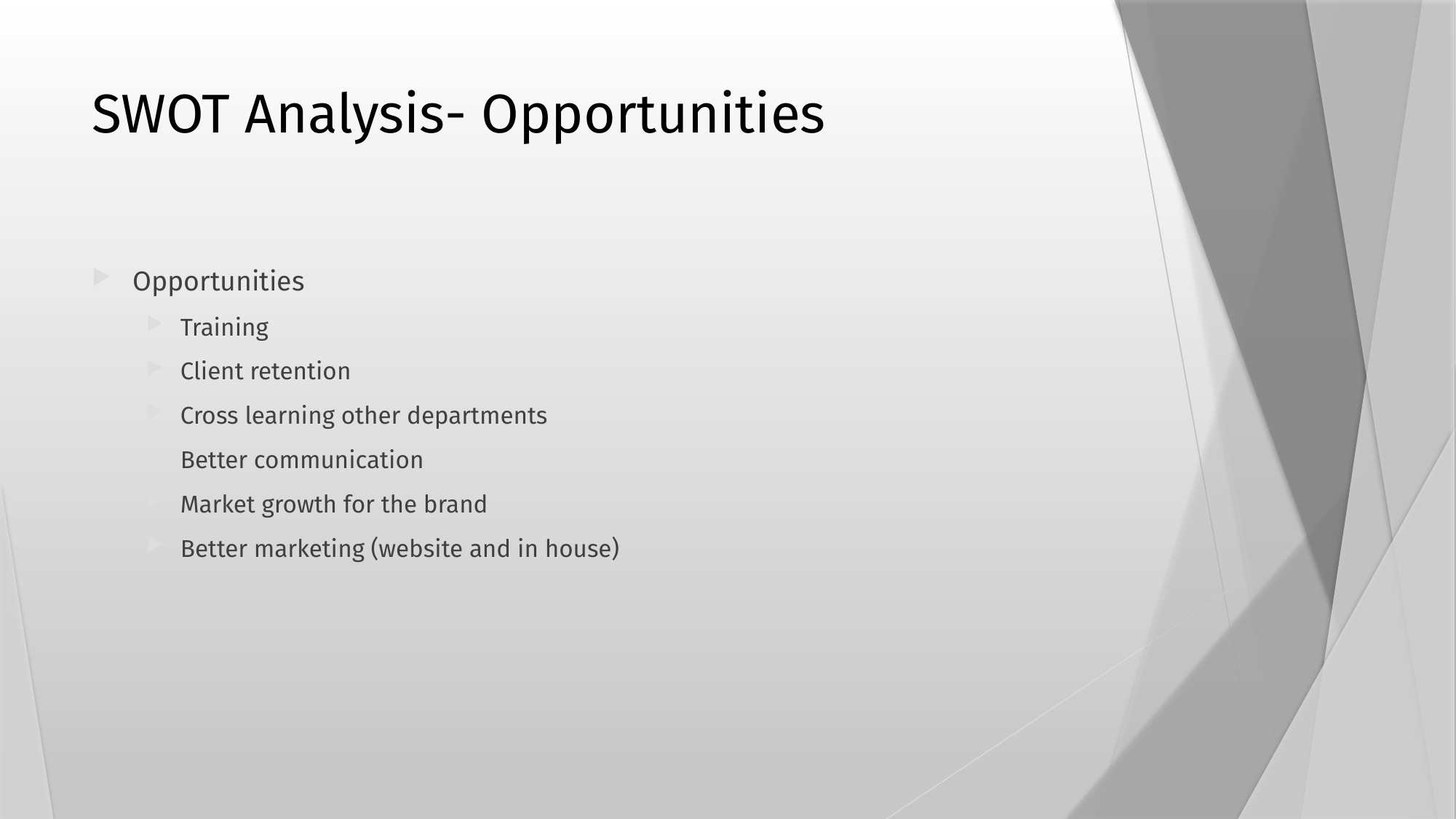

# SWOT Analysis- Opportunities
Opportunities
Training
Client retention
Cross learning other departments
Better communication
Market growth for the brand
Better marketing (website and in house)